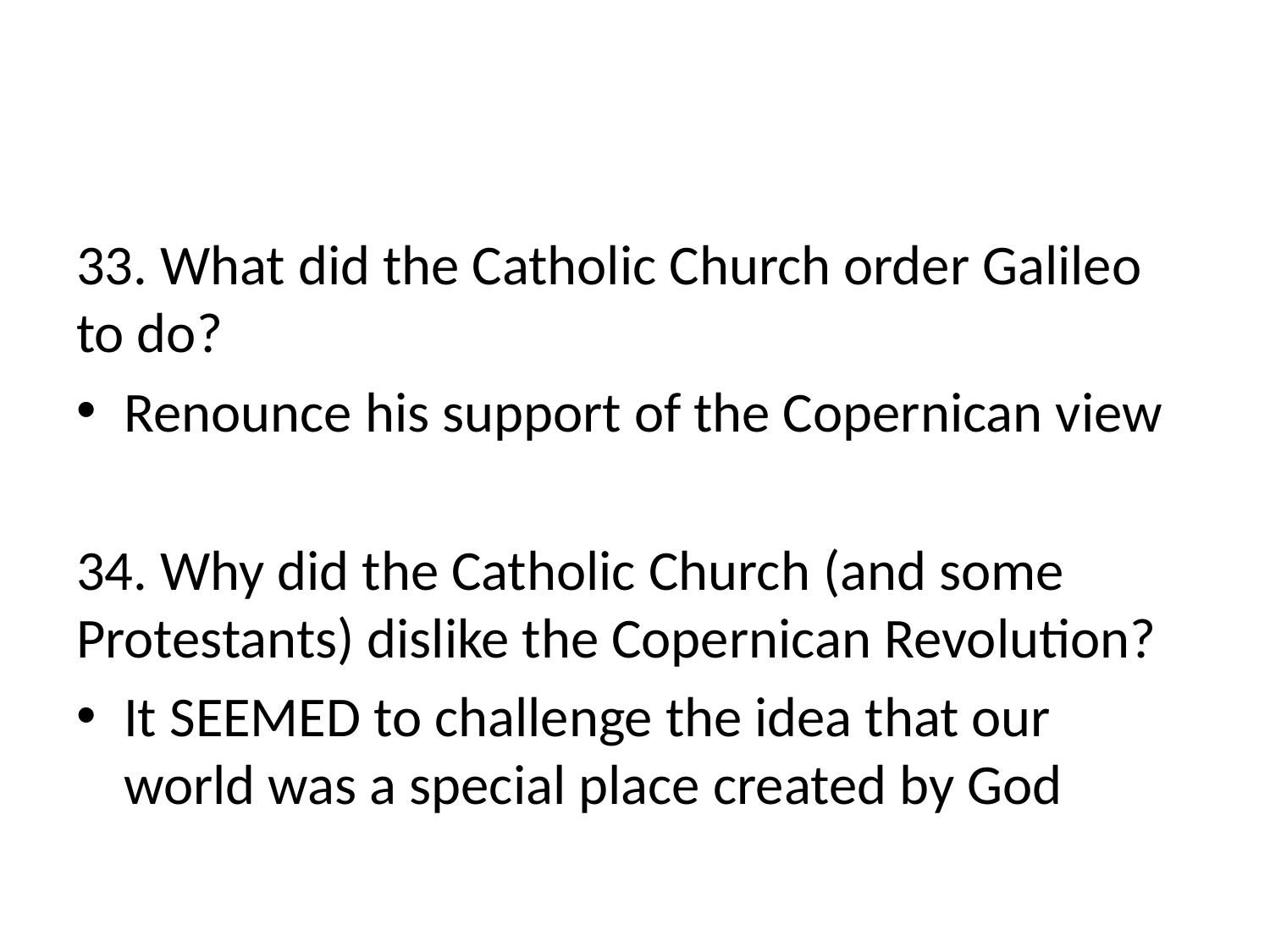

#
33. What did the Catholic Church order Galileo to do?
Renounce his support of the Copernican view

34. Why did the Catholic Church (and some Protestants) dislike the Copernican Revolution?
It SEEMED to challenge the idea that our world was a special place created by God